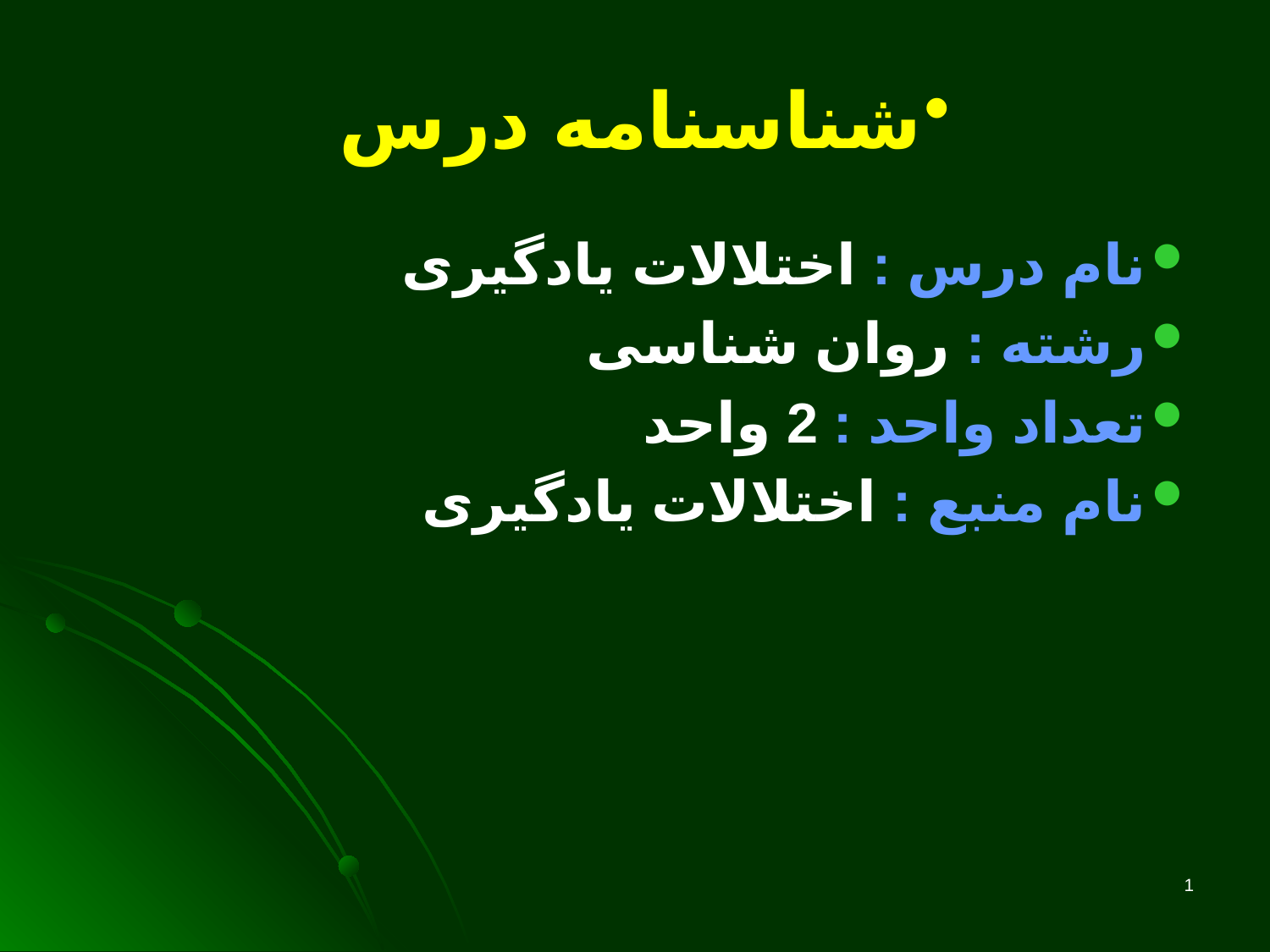

# شناسنامه درس
نام درس : اختلالات یادگیری
رشته : روان شناسی
تعداد واحد : 2 واحد
نام منبع : اختلالات یادگیری
1